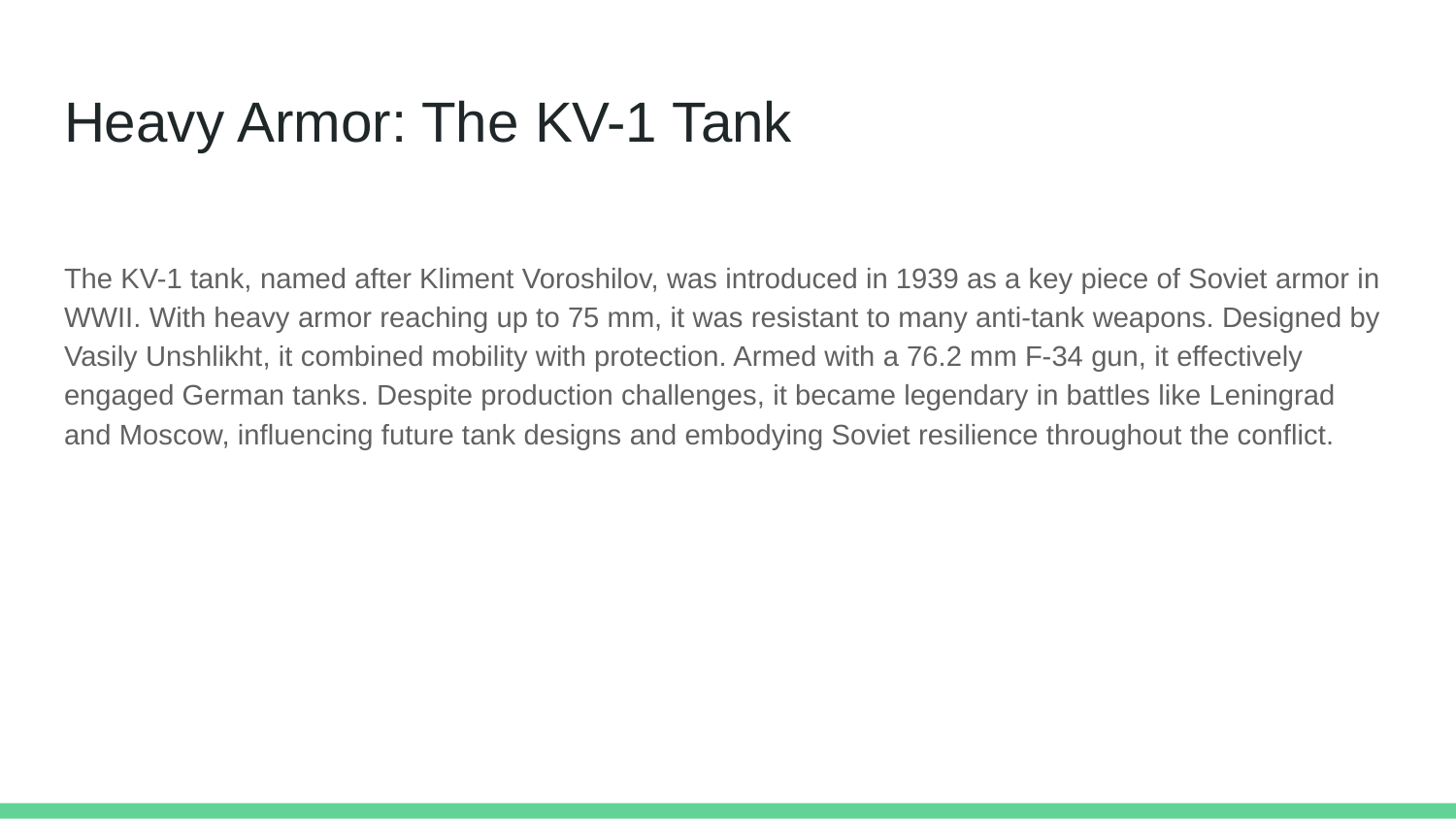

# Heavy Armor: The KV-1 Tank
The KV-1 tank, named after Kliment Voroshilov, was introduced in 1939 as a key piece of Soviet armor in WWII. With heavy armor reaching up to 75 mm, it was resistant to many anti-tank weapons. Designed by Vasily Unshlikht, it combined mobility with protection. Armed with a 76.2 mm F-34 gun, it effectively engaged German tanks. Despite production challenges, it became legendary in battles like Leningrad and Moscow, influencing future tank designs and embodying Soviet resilience throughout the conflict.
14